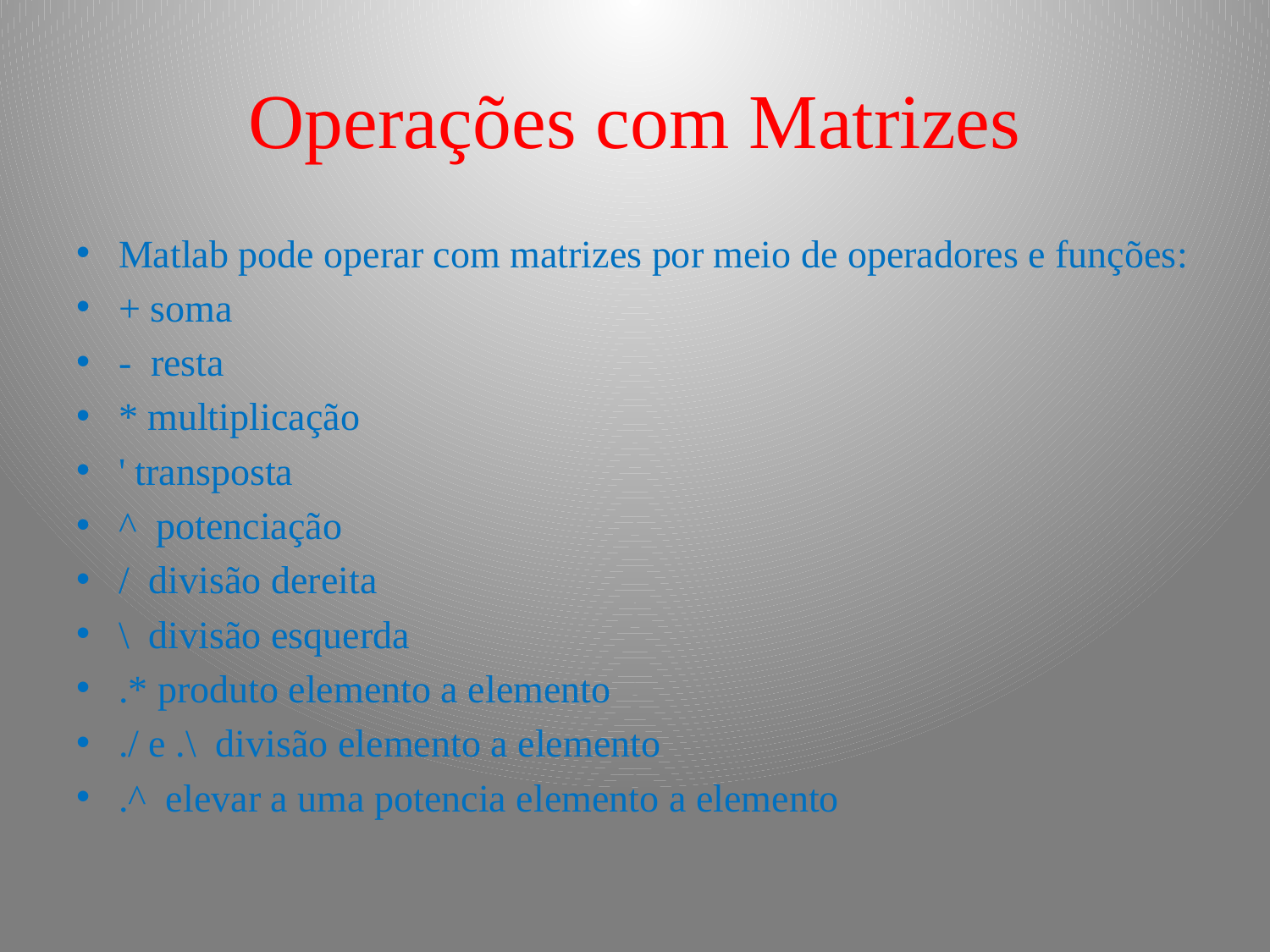

# Operações com Matrizes
Matlab pode operar com matrizes por meio de operadores e funções:
+ soma
-  resta
* multiplicação
' transposta
^  potenciação
/  divisão dereita
\  divisão esquerda
.* produto elemento a elemento
./ e .\  divisão elemento a elemento
.^  elevar a uma potencia elemento a elemento